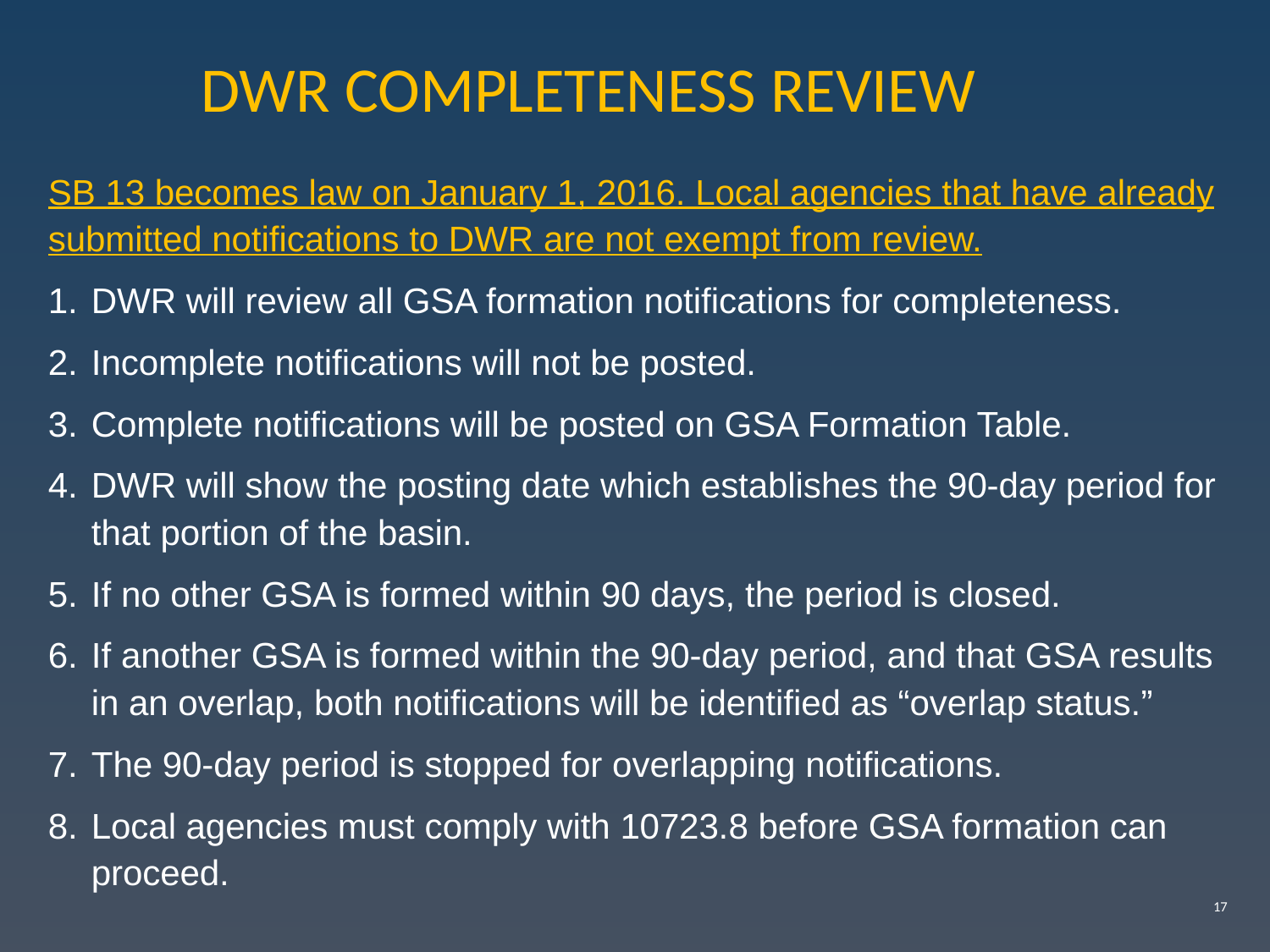

# DWR COMPLETENESS REVIEW
SB 13 becomes law on January 1, 2016. Local agencies that have already submitted notifications to DWR are not exempt from review.
DWR will review all GSA formation notifications for completeness.
Incomplete notifications will not be posted.
Complete notifications will be posted on GSA Formation Table.
DWR will show the posting date which establishes the 90-day period for that portion of the basin.
If no other GSA is formed within 90 days, the period is closed.
If another GSA is formed within the 90-day period, and that GSA results in an overlap, both notifications will be identified as “overlap status.”
The 90-day period is stopped for overlapping notifications.
Local agencies must comply with 10723.8 before GSA formation can proceed.
17